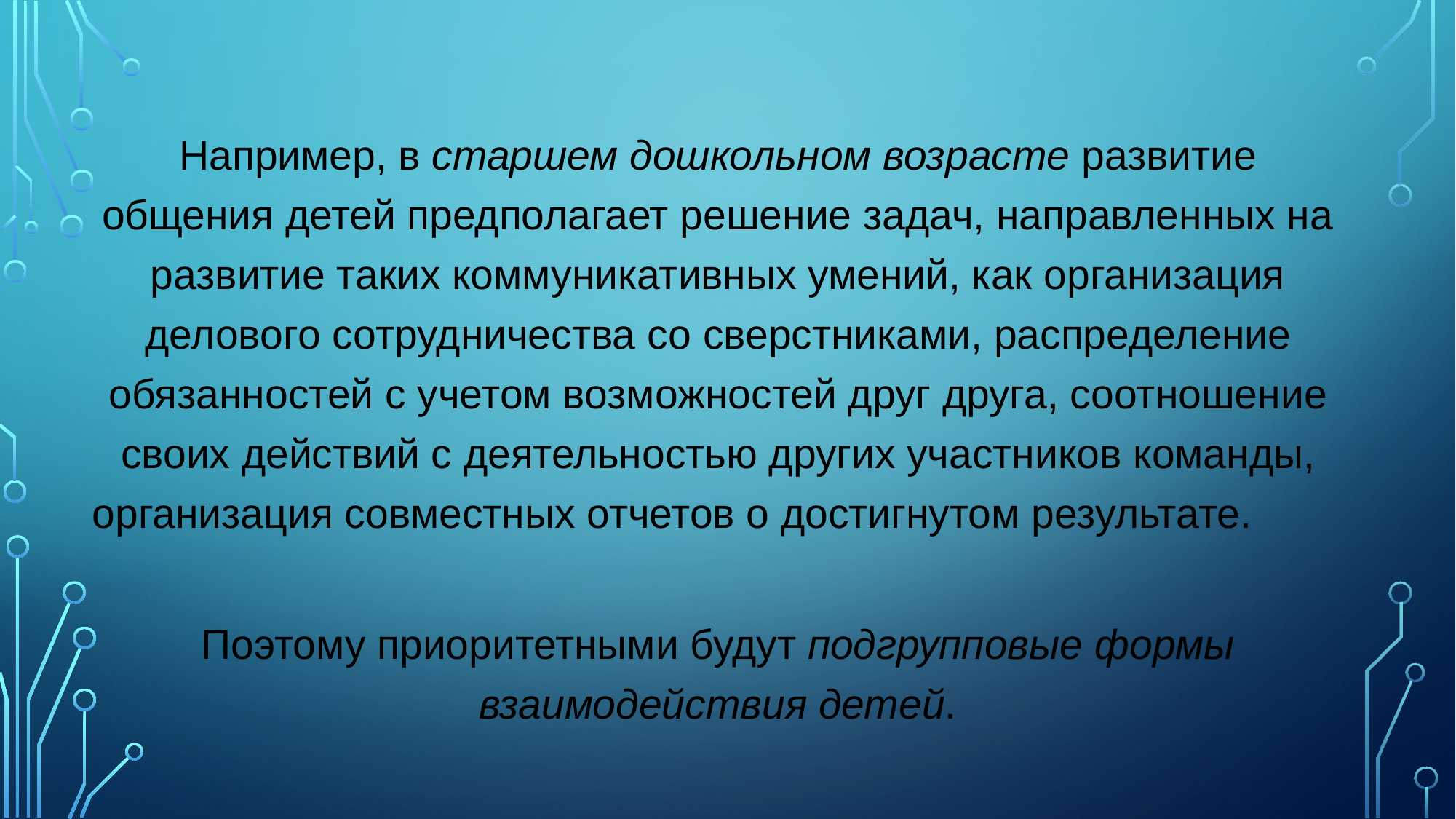

Например, в старшем дошкольном возрасте развитие общения детей предполагает решение задач, направленных на развитие таких коммуникативных умений, как организация делового сотрудничества со сверстниками, распределение обязанностей с учетом возможностей друг друга, соотношение своих действий с деятельностью других участников команды, организация совместных отчетов о достигнутом результате.
Поэтому приоритетными будут подгрупповые формы взаимодействия детей.